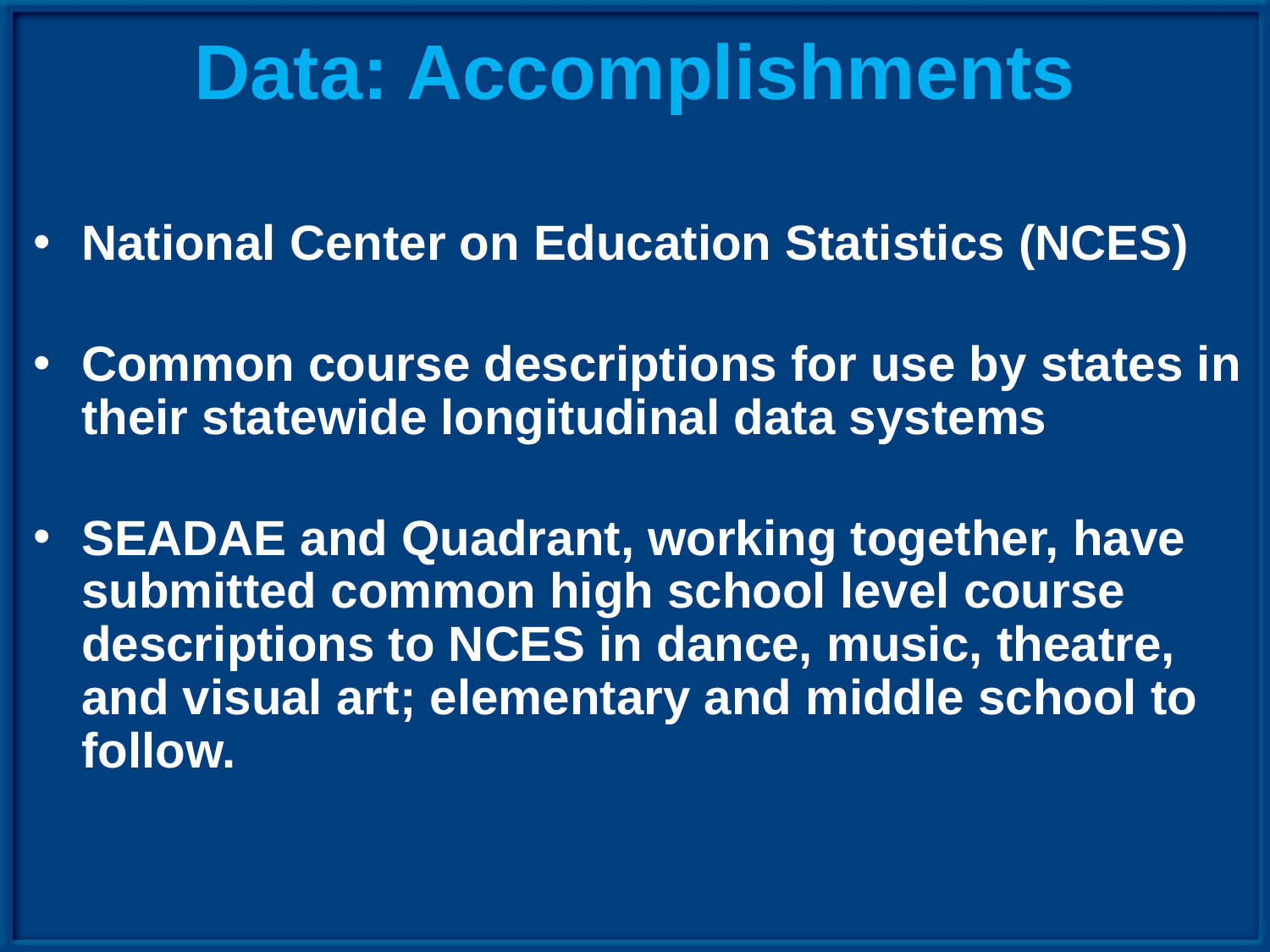

# Data: Accomplishments
National Center on Education Statistics (NCES)

Common course descriptions for use by states in their statewide longitudinal data systems

SEADAE and Quadrant, working together, have submitted common high school level course descriptions to NCES in dance, music, theatre, and visual art; elementary and middle school to follow.